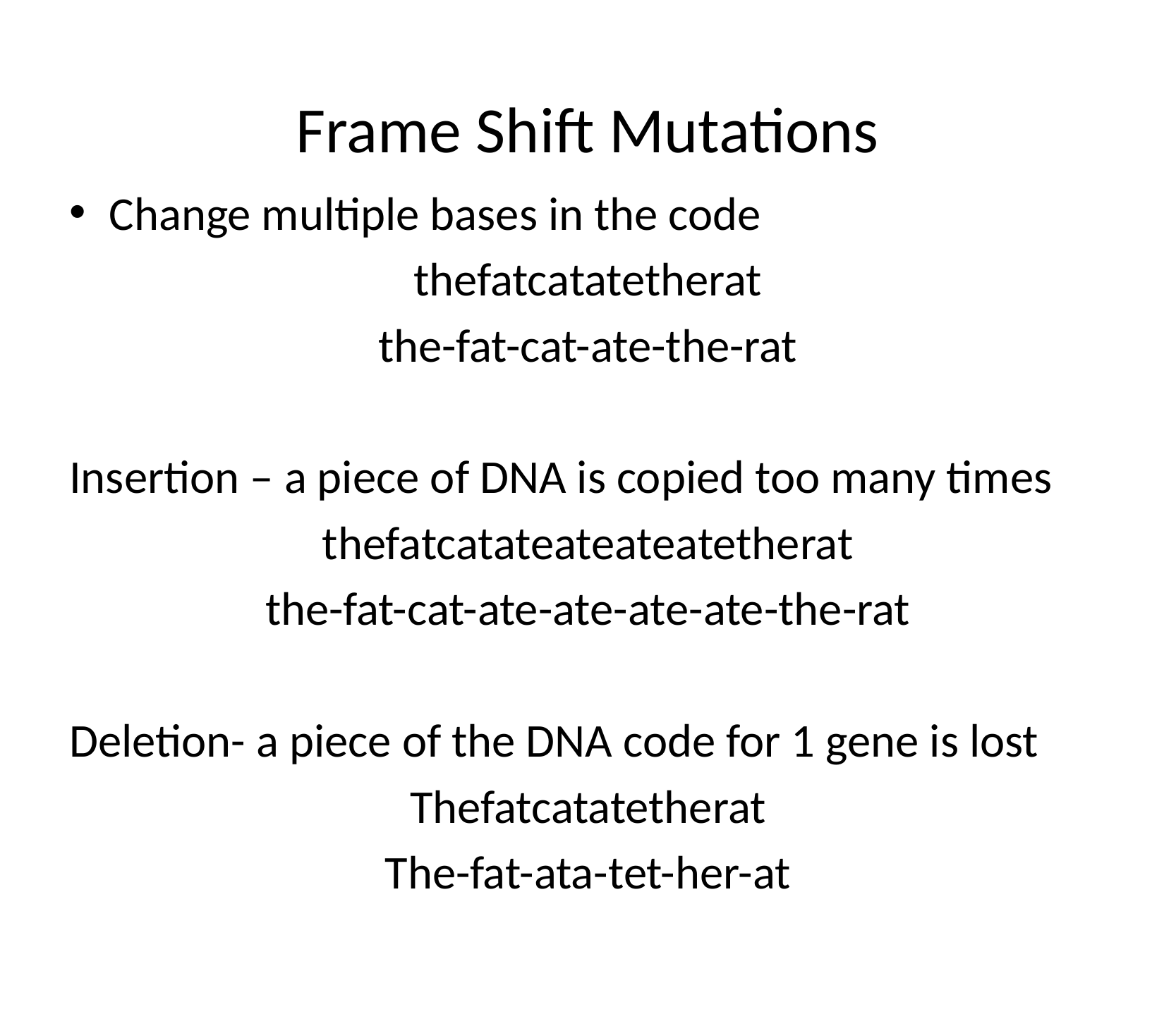

# Frame Shift Mutations
Change multiple bases in the code
thefatcatatetherat
the-fat-cat-ate-the-rat

Insertion – a piece of DNA is copied too many times
thefatcatateateateatetherat
the-fat-cat-ate-ate-ate-ate-the-rat

Deletion- a piece of the DNA code for 1 gene is lost
Thefatcatatetherat
The-fat-ata-tet-her-at